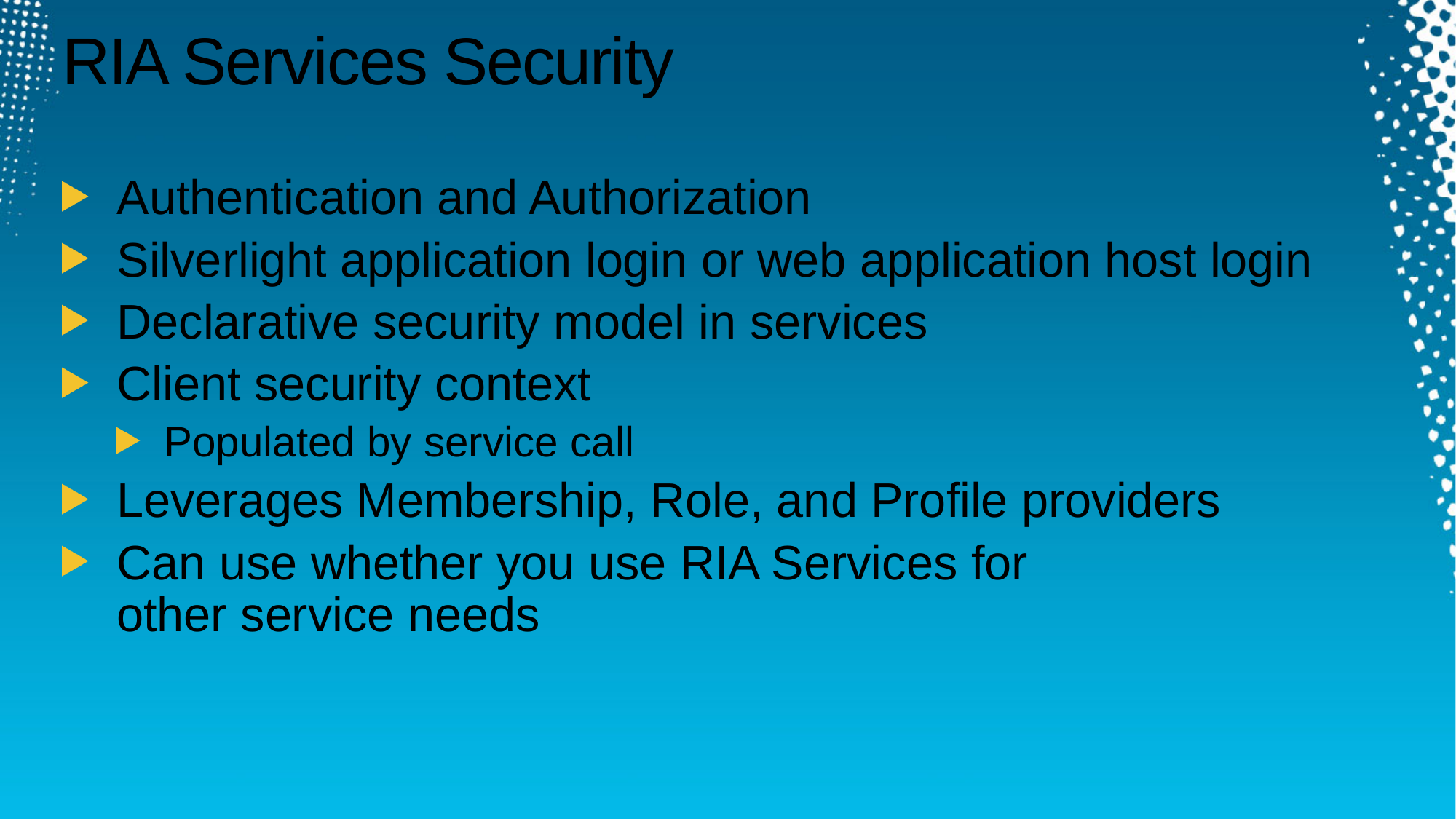

# RIA Services Security
Authentication and Authorization
Silverlight application login or web application host login
Declarative security model in services
Client security context
Populated by service call
Leverages Membership, Role, and Profile providers
Can use whether you use RIA Services for
other service needs